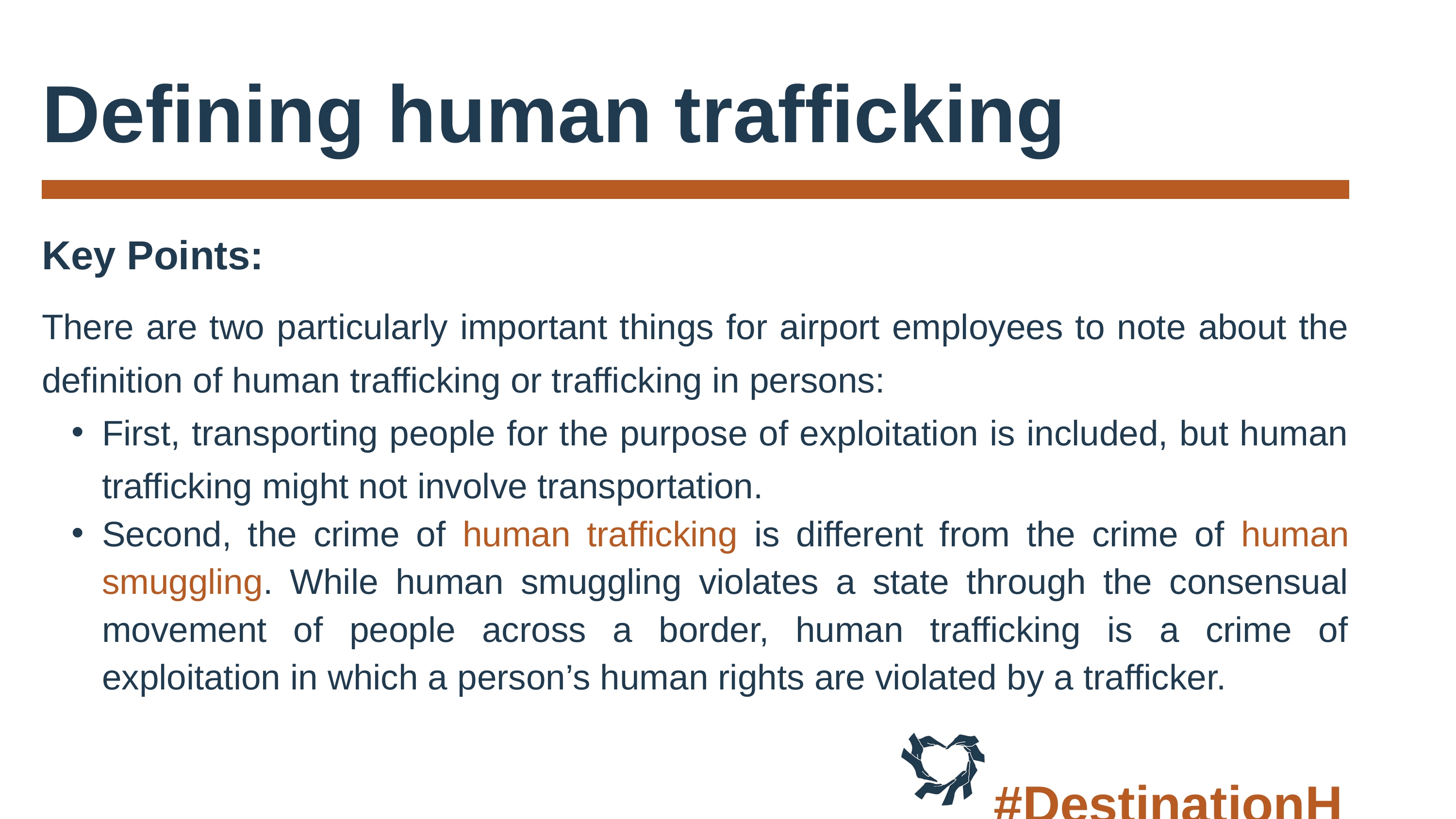

Defining human trafficking

Key Points:
There are two particularly important things for airport employees to note about the definition of human trafficking or trafficking in persons:
First, transporting people for the purpose of exploitation is included, but human trafficking might not involve transportation.
Second, the crime of human trafficking is different from the crime of human smuggling. While human smuggling violates a state through the consensual movement of people across a border, human trafficking is a crime of exploitation in which a person’s human rights are violated by a trafficker.

#DestinationHope